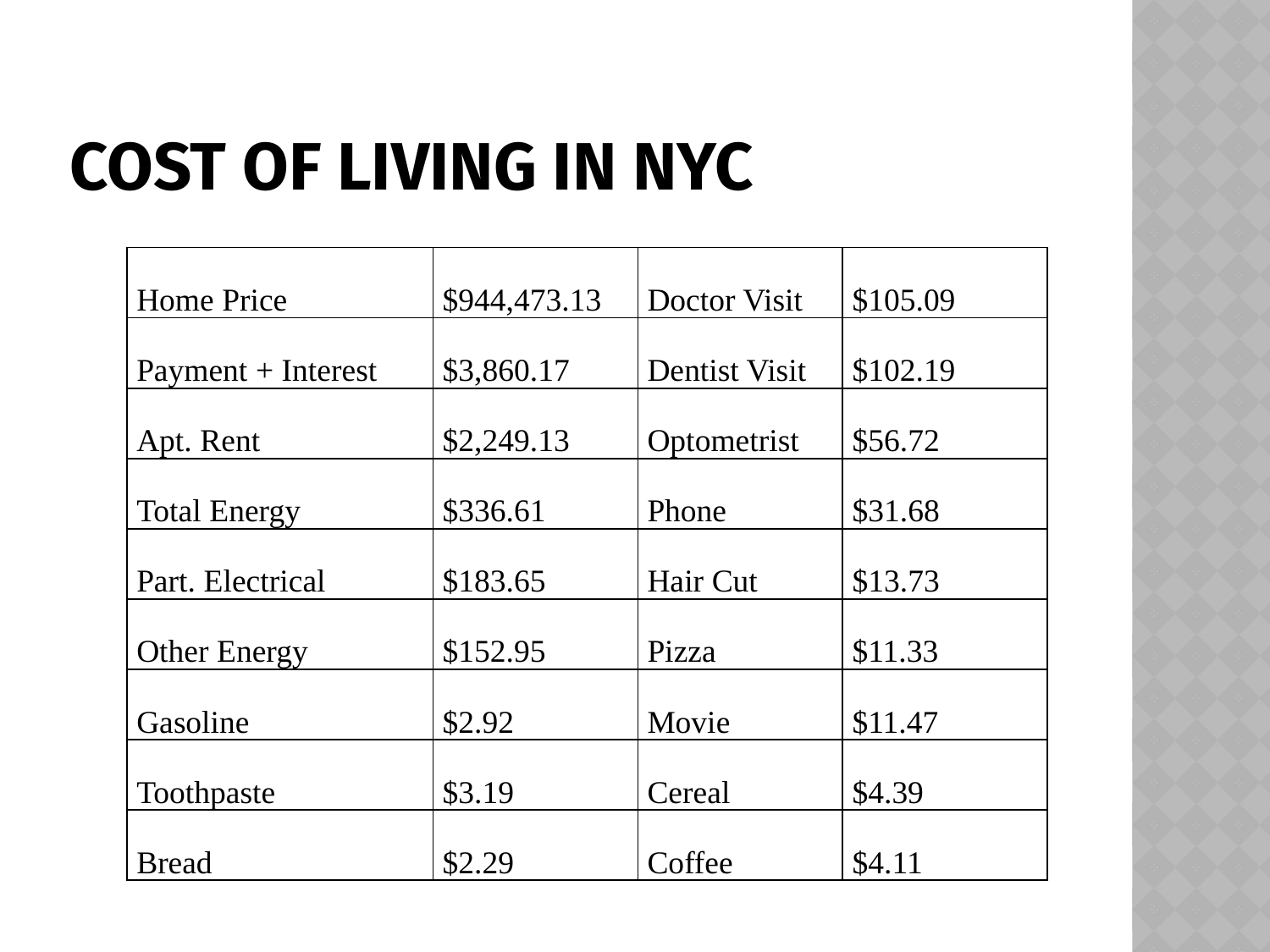

# Cost oF Living in NYC
| Home Price | $944,473.13 | Doctor Visit | $105.09 |
| --- | --- | --- | --- |
| Payment + Interest | $3,860.17 | Dentist Visit | $102.19 |
| Apt. Rent | $2,249.13 | Optometrist | $56.72 |
| Total Energy | $336.61 | Phone | $31.68 |
| Part. Electrical | $183.65 | Hair Cut | $13.73 |
| Other Energy | $152.95 | Pizza | $11.33 |
| Gasoline | $2.92 | Movie | $11.47 |
| Toothpaste | $3.19 | Cereal | $4.39 |
| Bread | $2.29 | Coffee | $4.11 |